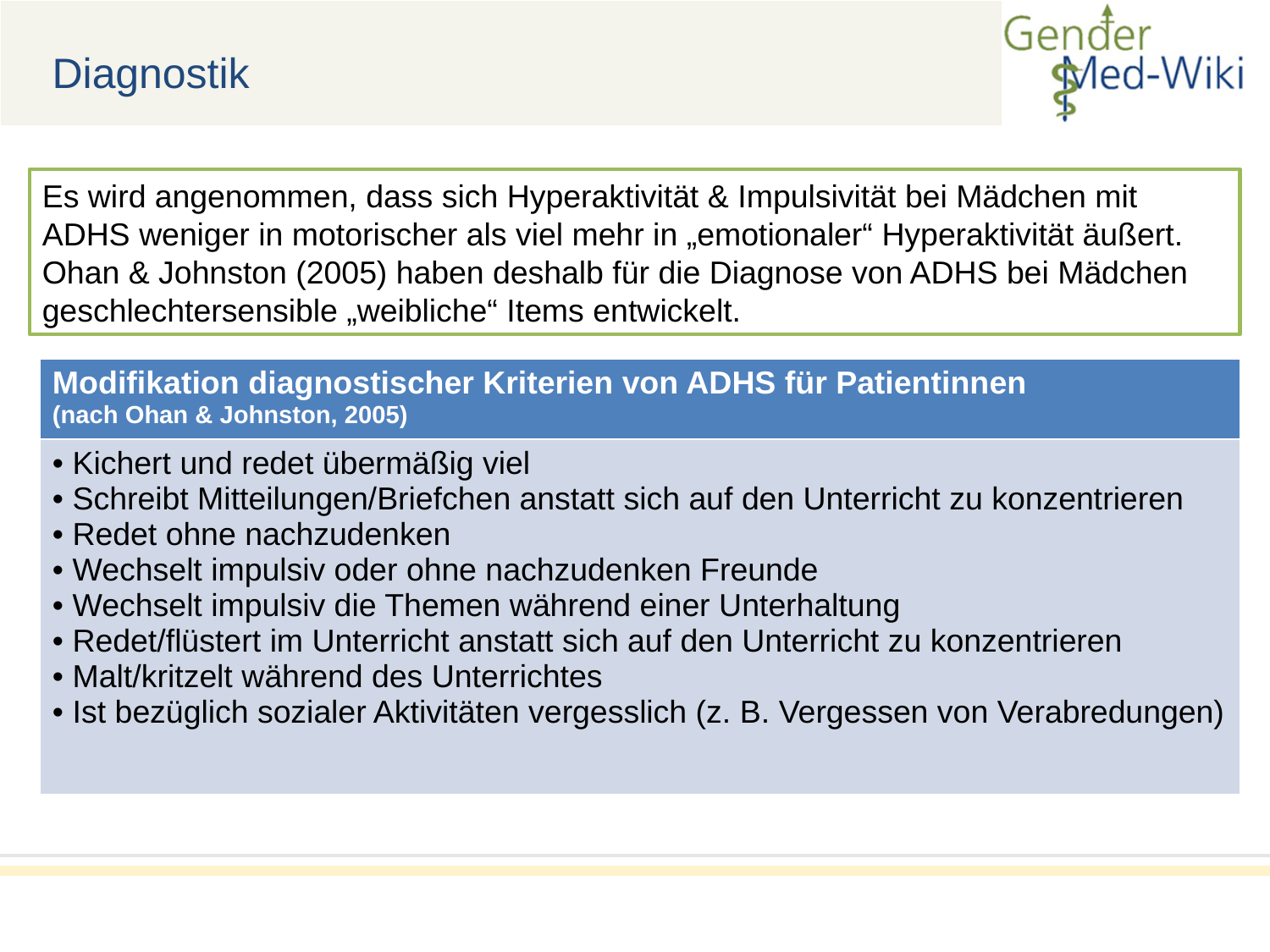

Diagnostik
Es wird angenommen, dass sich Hyperaktivität & Impulsivität bei Mädchen mit ADHS weniger in motorischer als viel mehr in „emotionaler“ Hyperaktivität äußert. Ohan & Johnston (2005) haben deshalb für die Diagnose von ADHS bei Mädchen geschlechtersensible „weibliche“ Items entwickelt.
| Modifikation diagnostischer Kriterien von ADHS für Patientinnen (nach Ohan & Johnston, 2005) |
| --- |
| Kichert und redet übermäßig viel Schreibt Mitteilungen/Briefchen anstatt sich auf den Unterricht zu konzentrieren Redet ohne nachzudenken Wechselt impulsiv oder ohne nachzudenken Freunde Wechselt impulsiv die Themen während einer Unterhaltung Redet/flüstert im Unterricht anstatt sich auf den Unterricht zu konzentrieren Malt/kritzelt während des Unterrichtes Ist bezüglich sozialer Aktivitäten vergesslich (z. B. Vergessen von Verabredungen) |